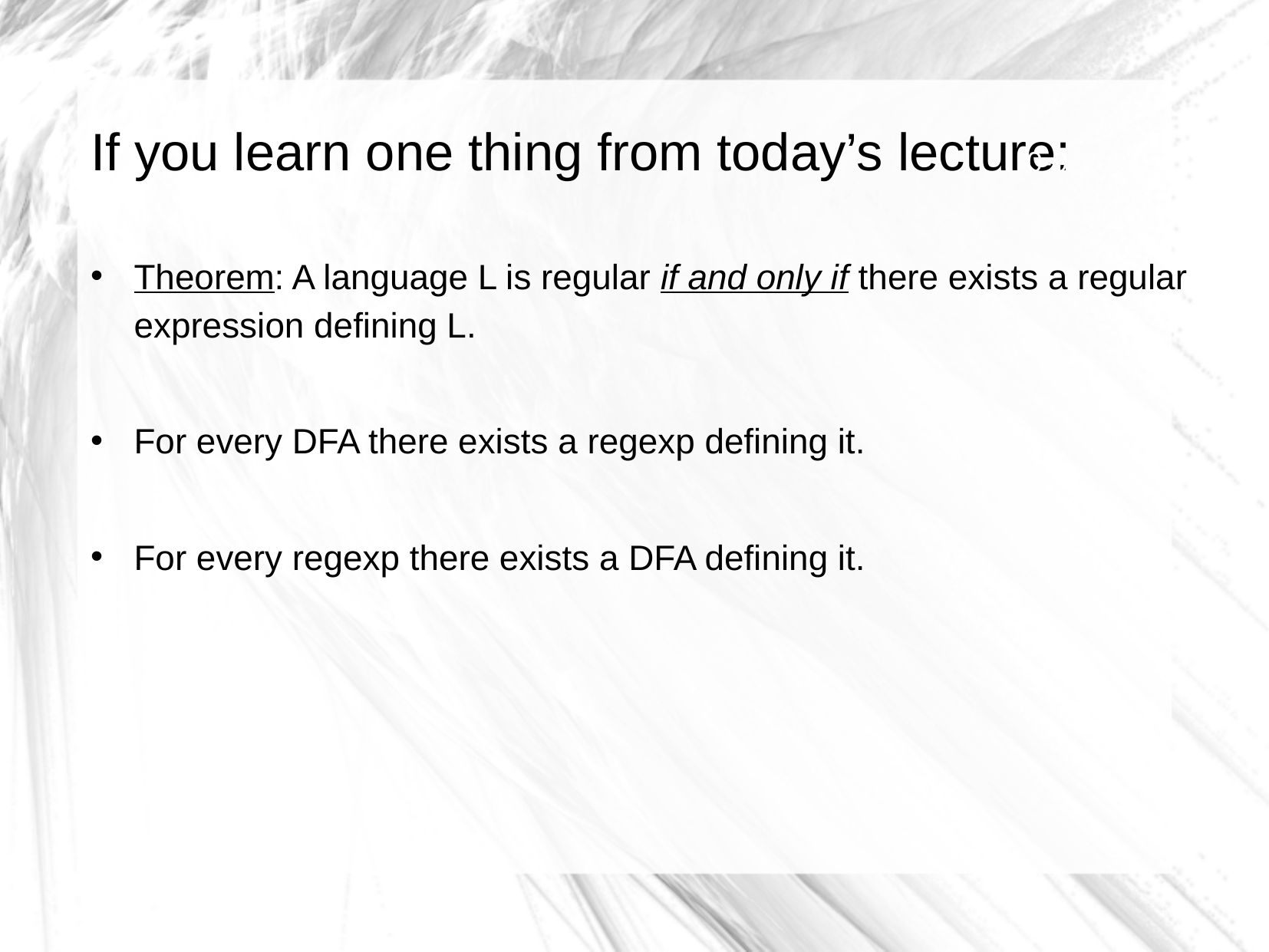

# If you learn one thing from today’s lecture:
0-9
Theorem: A language L is regular if and only if there exists a regular expression defining L.

For every DFA there exists a regexp defining it.

For every regexp there exists a DFA defining it.